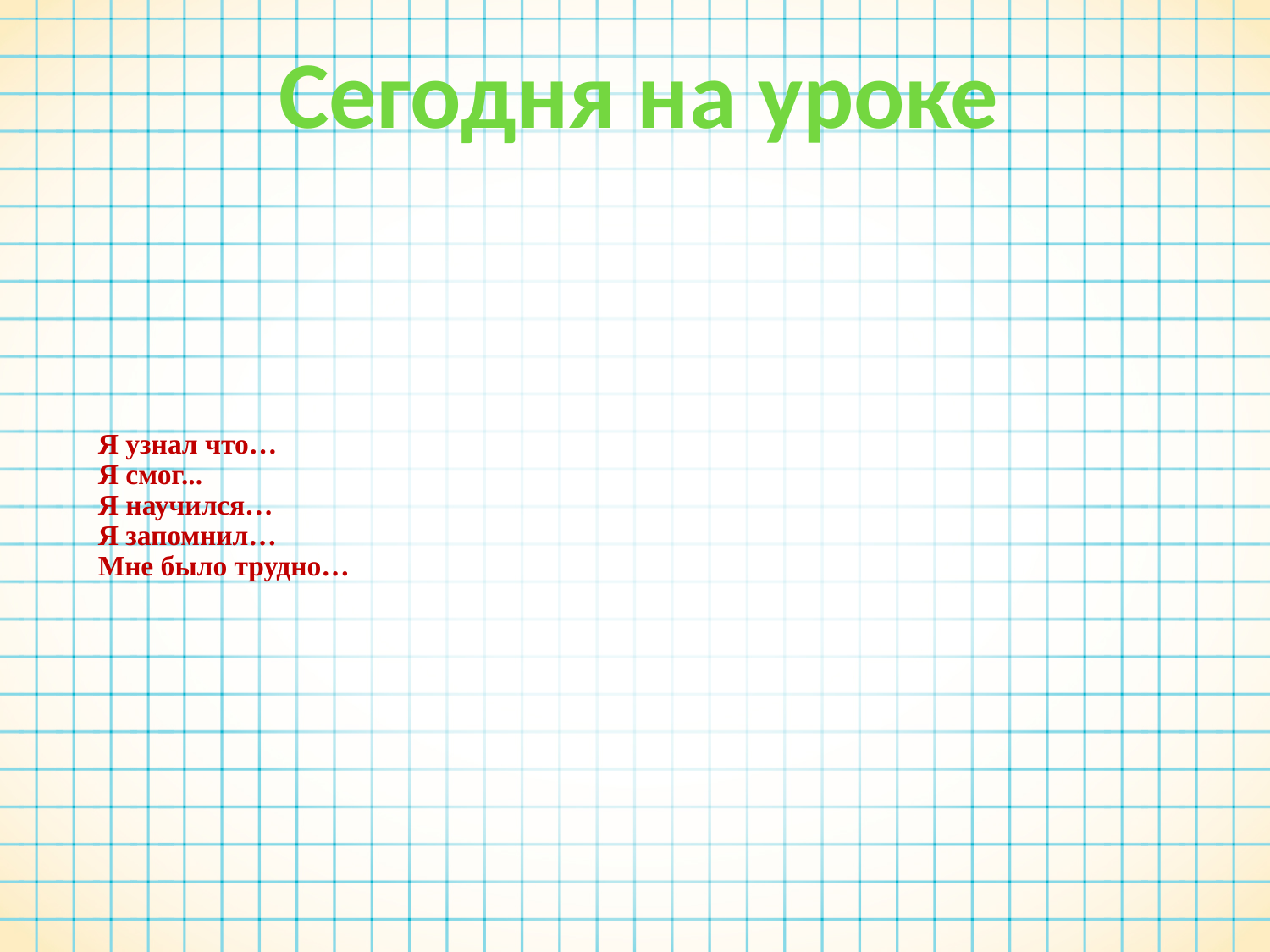

Сегодня на уроке
# Я узнал что… Я смог... Я научился… Я запомнил… Мне было трудно…